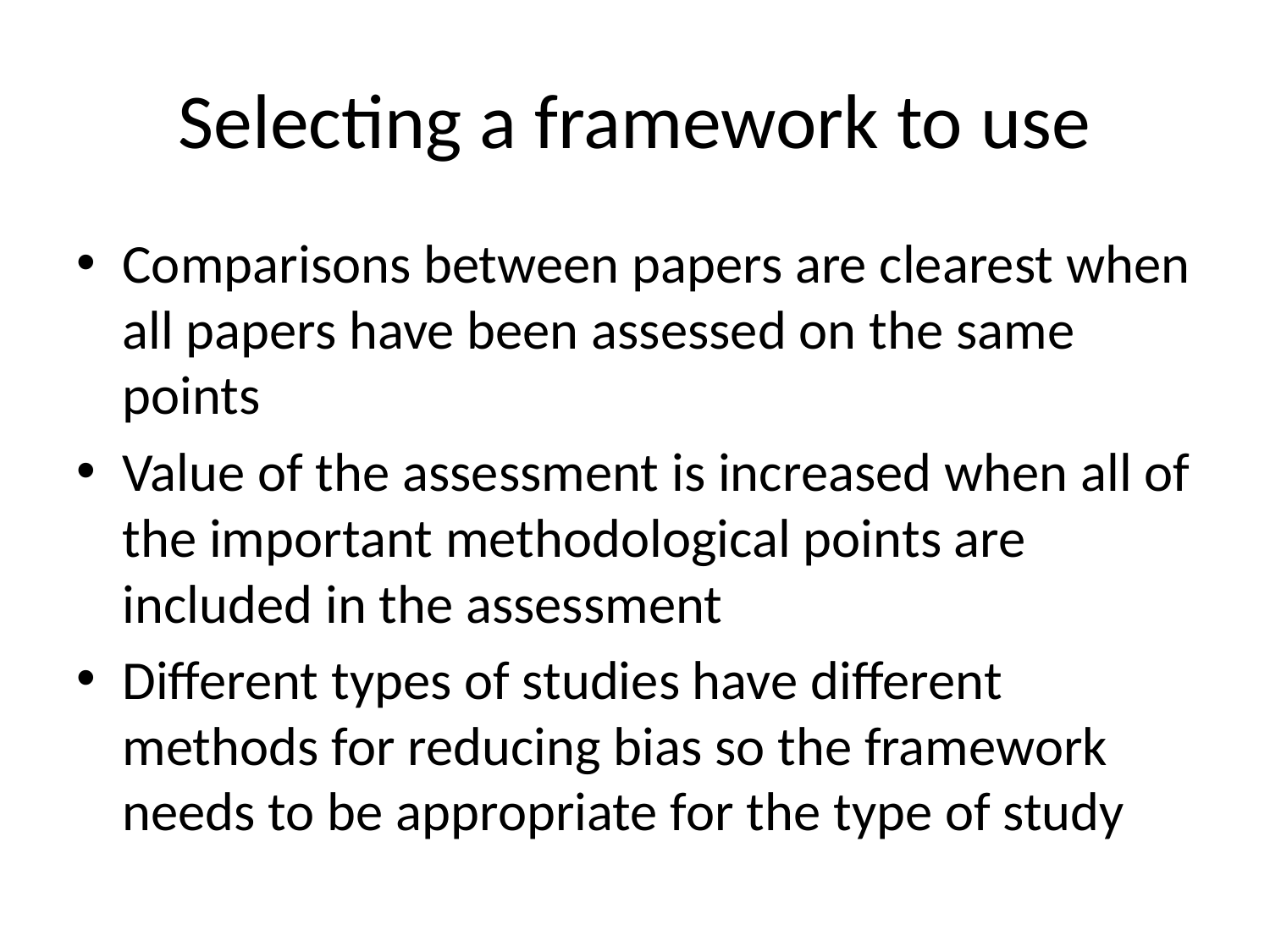

# Selecting a framework to use
Comparisons between papers are clearest when all papers have been assessed on the same points
Value of the assessment is increased when all of the important methodological points are included in the assessment
Different types of studies have different methods for reducing bias so the framework needs to be appropriate for the type of study